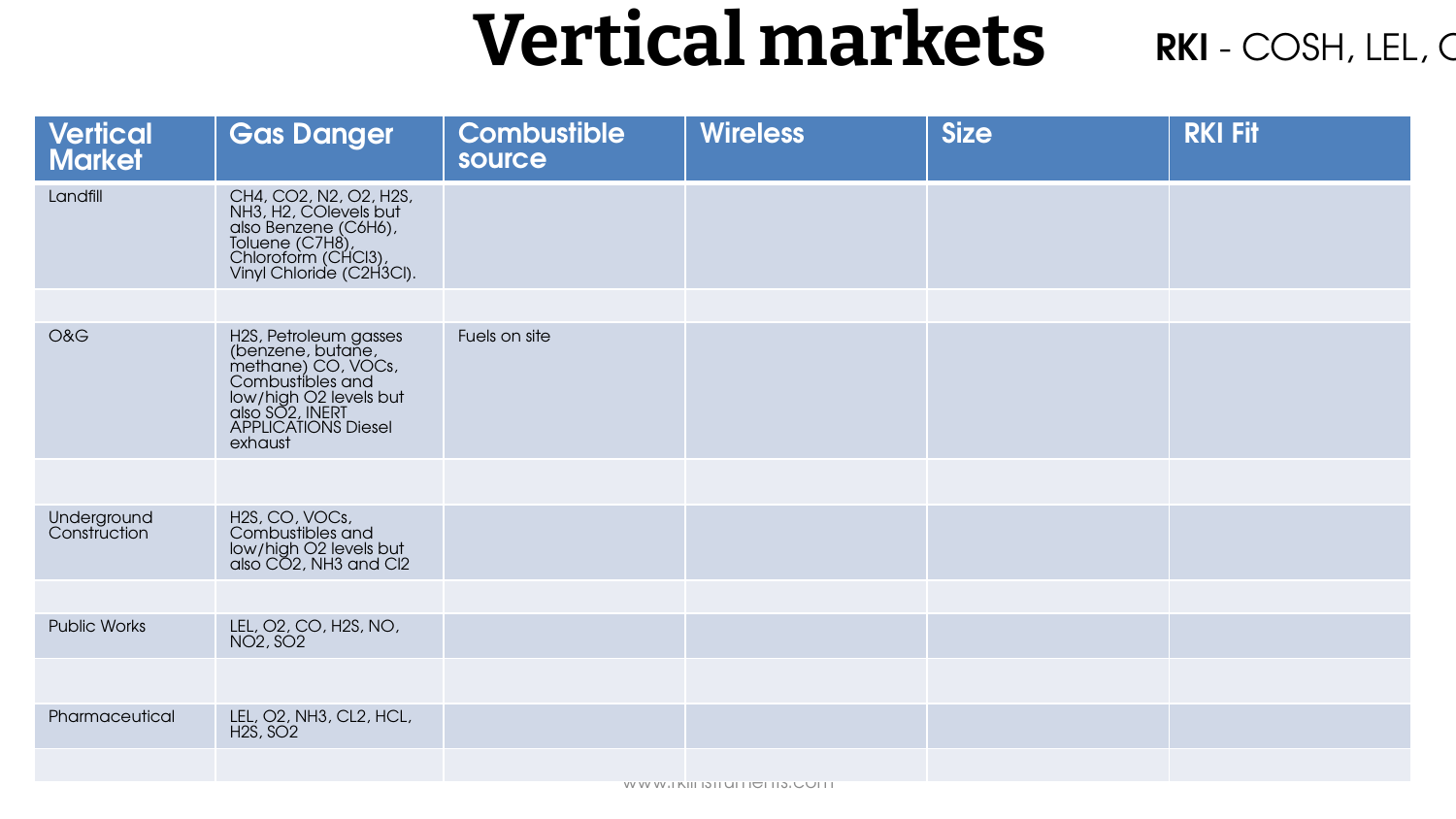

# Vertical markets
RKI - COSH, LEL, O2, HCN, NH3, NO2, PH3, SO2, CO2 %, CO2 PPM
| Vertical Market | Gas Danger | Combustible source | Wireless | Size | RKI Fit |
| --- | --- | --- | --- | --- | --- |
| Landfill | CH4, CO2, N2, O2, H2S, NH3, H2, COlevels but also Benzene (C6H6), Toluene (C7H8), Chloroform (CHCl3), Vinyl Chloride (C2H3Cl). |  |  |  |  |
|  |  |  |  |  |  |
| O&G | H2S, Petroleum gasses (benzene, butane, methane) CO, VOCs, Combustibles and low/high O2 levels but also SO2, INERT APPLICATIONS Diesel exhaust | Fuels on site |  |  |  |
|  |  |  |  |  |  |
| Underground Construction | H2S, CO, VOCs, Combustibles and low/high O2 levels but also CO2, NH3 and Cl2 |  |  |  |  |
|  |  |  |  |  |  |
| Public Works | LEL, O2, CO, H2S, NO, NO2, SO2 |  |  |  |  |
|  |  |  |  |  |  |
| Pharmaceutical | LEL, O2, NH3, CL2, HCL, H2S, SO2 |  |  |  |  |
|  |  |  |  |  |  |
www.rkiinstruments.com